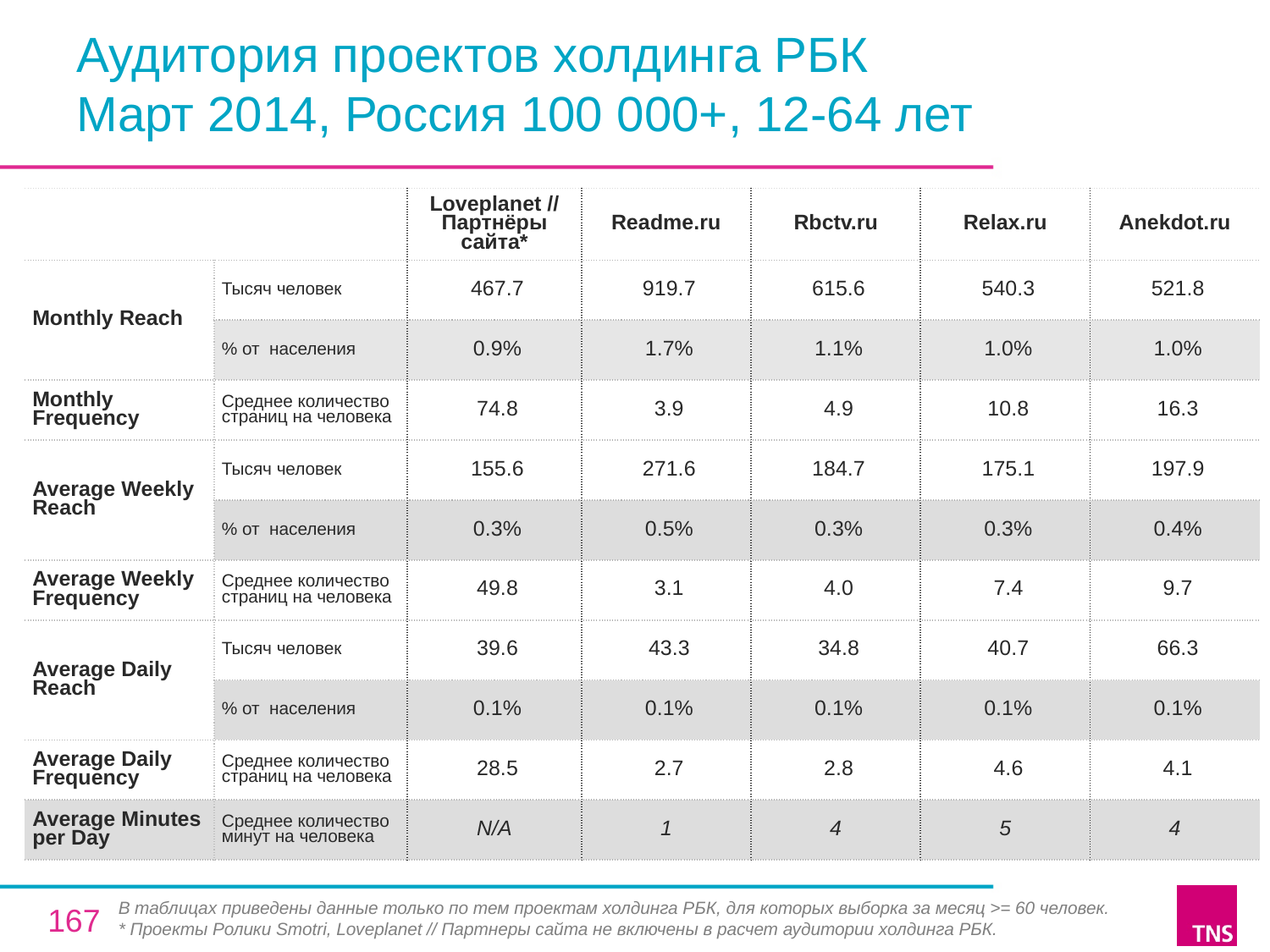

# Аудитория проектов холдинга РБК Март 2014, Россия 100 000+, 12-64 лет
|  |  | Loveplanet // Партнёры сайта\* | Readme.ru | Rbctv.ru | Relax.ru | Anekdot.ru |
| --- | --- | --- | --- | --- | --- | --- |
| Monthly Reach | Тысяч человек | 467.7 | 919.7 | 615.6 | 540.3 | 521.8 |
|  | % от населения | 0.9% | 1.7% | 1.1% | 1.0% | 1.0% |
| Monthly Frequency | Среднее количество страниц на человека | 74.8 | 3.9 | 4.9 | 10.8 | 16.3 |
| Average Weekly Reach | Тысяч человек | 155.6 | 271.6 | 184.7 | 175.1 | 197.9 |
|  | % от населения | 0.3% | 0.5% | 0.3% | 0.3% | 0.4% |
| Average Weekly Frequency | Среднее количество страниц на человека | 49.8 | 3.1 | 4.0 | 7.4 | 9.7 |
| Average Daily Reach | Тысяч человек | 39.6 | 43.3 | 34.8 | 40.7 | 66.3 |
|  | % от населения | 0.1% | 0.1% | 0.1% | 0.1% | 0.1% |
| Average Daily Frequency | Среднее количество страниц на человека | 28.5 | 2.7 | 2.8 | 4.6 | 4.1 |
| Average Minutes per Day | Среднее количество минут на человека | N/A | 1 | 4 | 5 | 4 |
В таблицах приведены данные только по тем проектам холдинга РБК, для которых выборка за месяц >= 60 человек.
* Проекты Ролики Smotri, Loveplanet // Партнеры сайта не включены в расчет аудитории холдинга РБК.
167